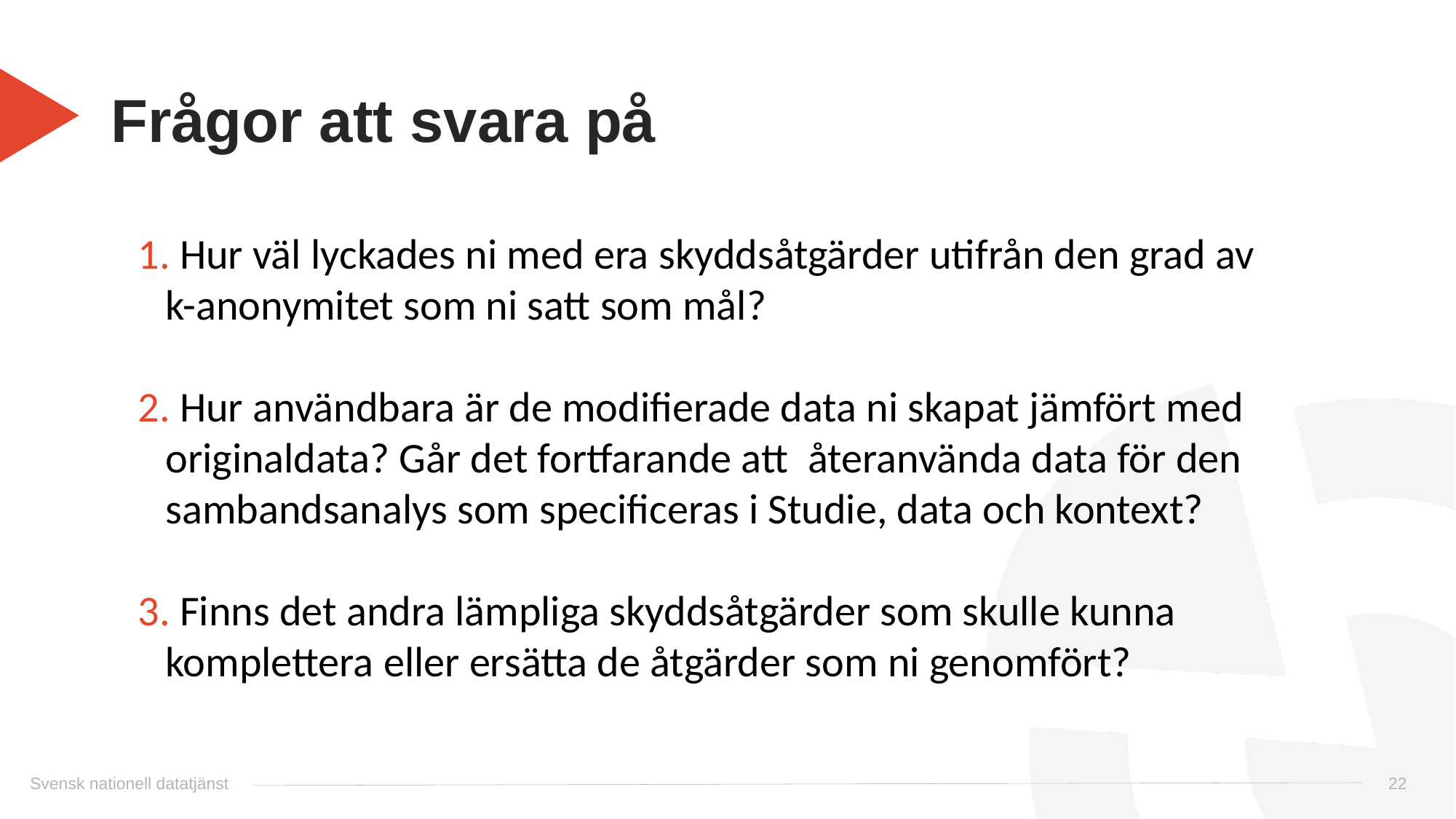

# Frågor att svara på
 Hur väl lyckades ni med era skyddsåtgärder utifrån den grad av
k-anonymitet som ni satt som mål?

 Hur användbara är de modifierade data ni skapat jämfört med originaldata? Går det fortfarande att  återanvända data för den sambandsanalys som specificeras i Studie, data och kontext?

 Finns det andra lämpliga skyddsåtgärder som skulle kunna komplettera eller ersätta de åtgärder som ni genomfört?